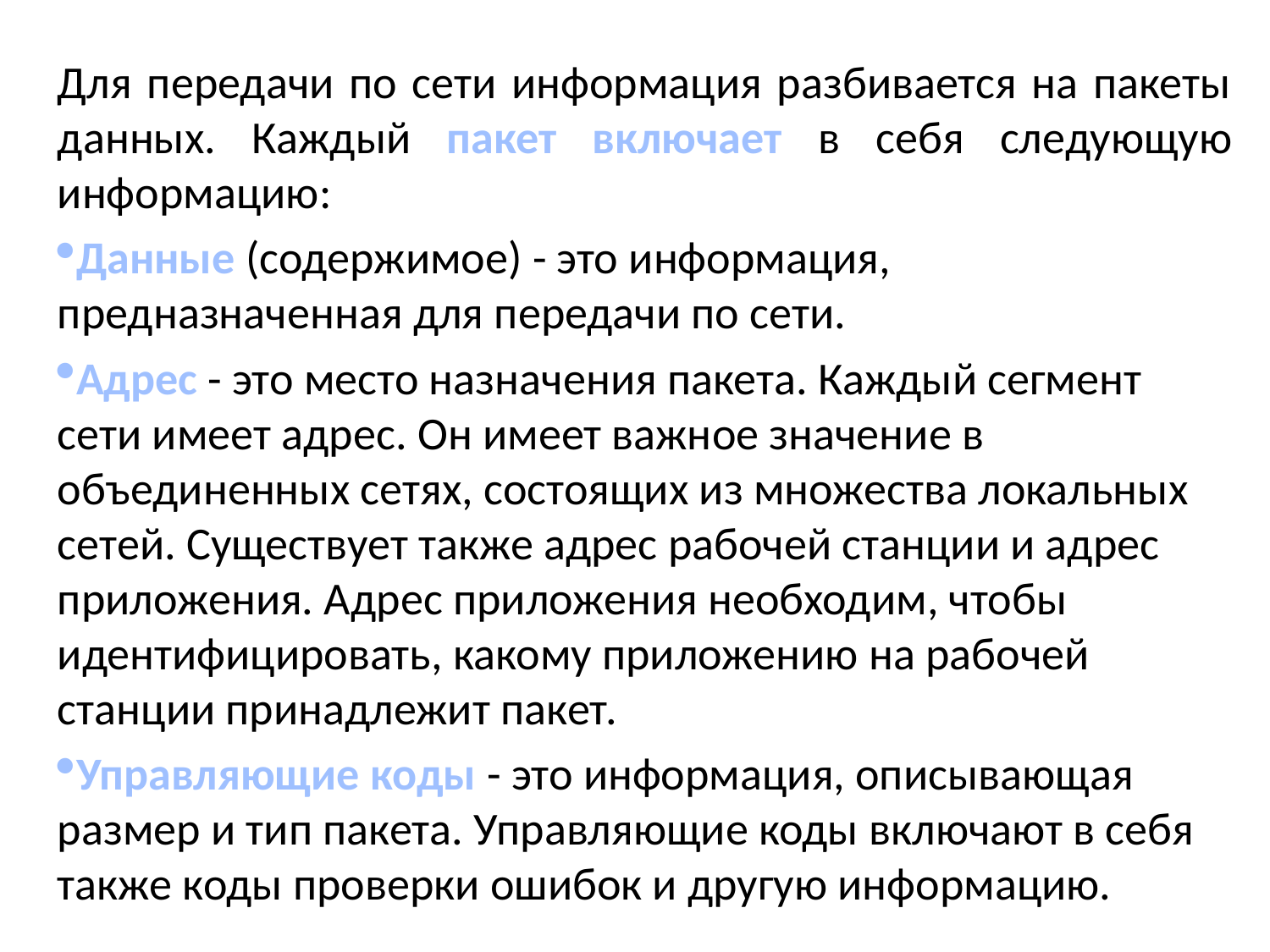

Для передачи по сети информация разбивается на пакеты данных. Каждый пакет включает в себя следующую информацию:
Данные (содержимое) - это информация, предназначенная для передачи по сети.
Адрес - это место назначения пакета. Каждый сегмент сети имеет адрес. Он имеет важное значение в объединенных сетях, состоящих из множества локальных сетей. Существует также адрес рабочей станции и адрес приложения. Адрес приложения необходим, чтобы идентифицировать, какому приложению на рабочей станции принадлежит пакет.
Управляющие коды - это информация, описывающая размер и тип пакета. Управляющие коды включают в себя также коды проверки ошибок и другую информацию.